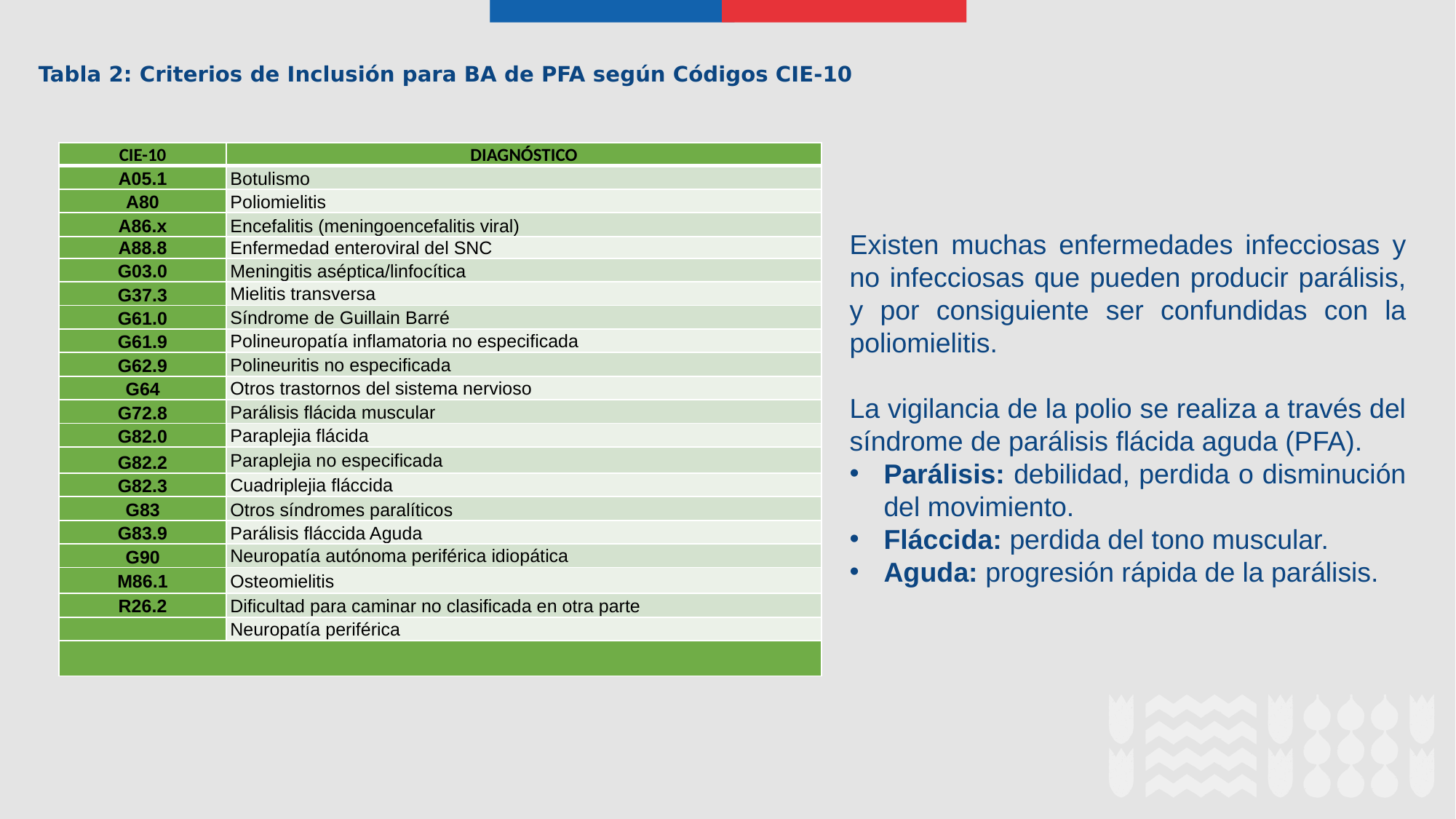

Tabla 2: Criterios de Inclusión para BA de PFA según Códigos CIE-10
| CIE-10 | DIAGNÓSTICO |
| --- | --- |
| A05.1 | Botulismo |
| A80 | Poliomielitis |
| A86.x | Encefalitis (meningoencefalitis viral) |
| A88.8 | Enfermedad enteroviral del SNC |
| G03.0 | Meningitis aséptica/linfocítica |
| G37.3 | Mielitis transversa |
| G61.0 | Síndrome de Guillain Barré |
| G61.9 | Polineuropatía inflamatoria no especificada |
| G62.9 | Polineuritis no especificada |
| G64 | Otros trastornos del sistema nervioso |
| G72.8 | Parálisis flácida muscular |
| G82.0 | Paraplejia flácida |
| G82.2 | Paraplejia no especificada |
| G82.3 | Cuadriplejia fláccida |
| G83 | Otros síndromes paralíticos |
| G83.9 | Parálisis fláccida Aguda |
| G90 | Neuropatía autónoma periférica idiopática |
| M86.1 | Osteomielitis |
| R26.2 | Dificultad para caminar no clasificada en otra parte |
|  | Neuropatía periférica |
|  |  |
Existen muchas enfermedades infecciosas y no infecciosas que pueden producir parálisis, y por consiguiente ser confundidas con la poliomielitis.

La vigilancia de la polio se realiza a través del síndrome de parálisis flácida aguda (PFA).
Parálisis: debilidad, perdida o disminución del movimiento.
Fláccida: perdida del tono muscular.
Aguda: progresión rápida de la parálisis.